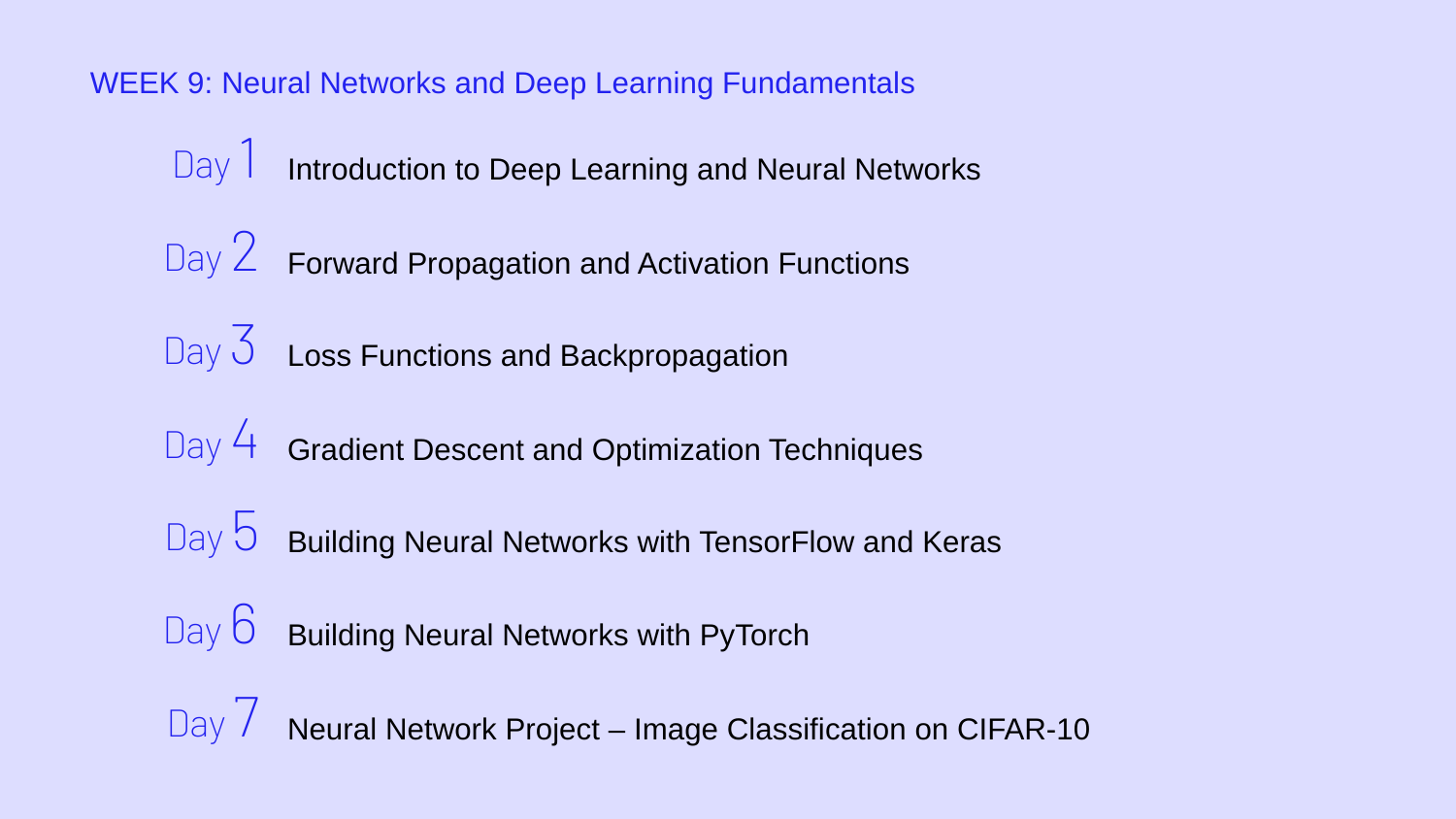

WEEK 9: Neural Networks and Deep Learning Fundamentals
Day 1
Introduction to Deep Learning and Neural Networks
Day 2
Forward Propagation and Activation Functions
Day 3
Loss Functions and Backpropagation
Day 4
Gradient Descent and Optimization Techniques
Day 5
Building Neural Networks with TensorFlow and Keras
Day 6
Building Neural Networks with PyTorch
Day 7
Neural Network Project – Image Classification on CIFAR-10